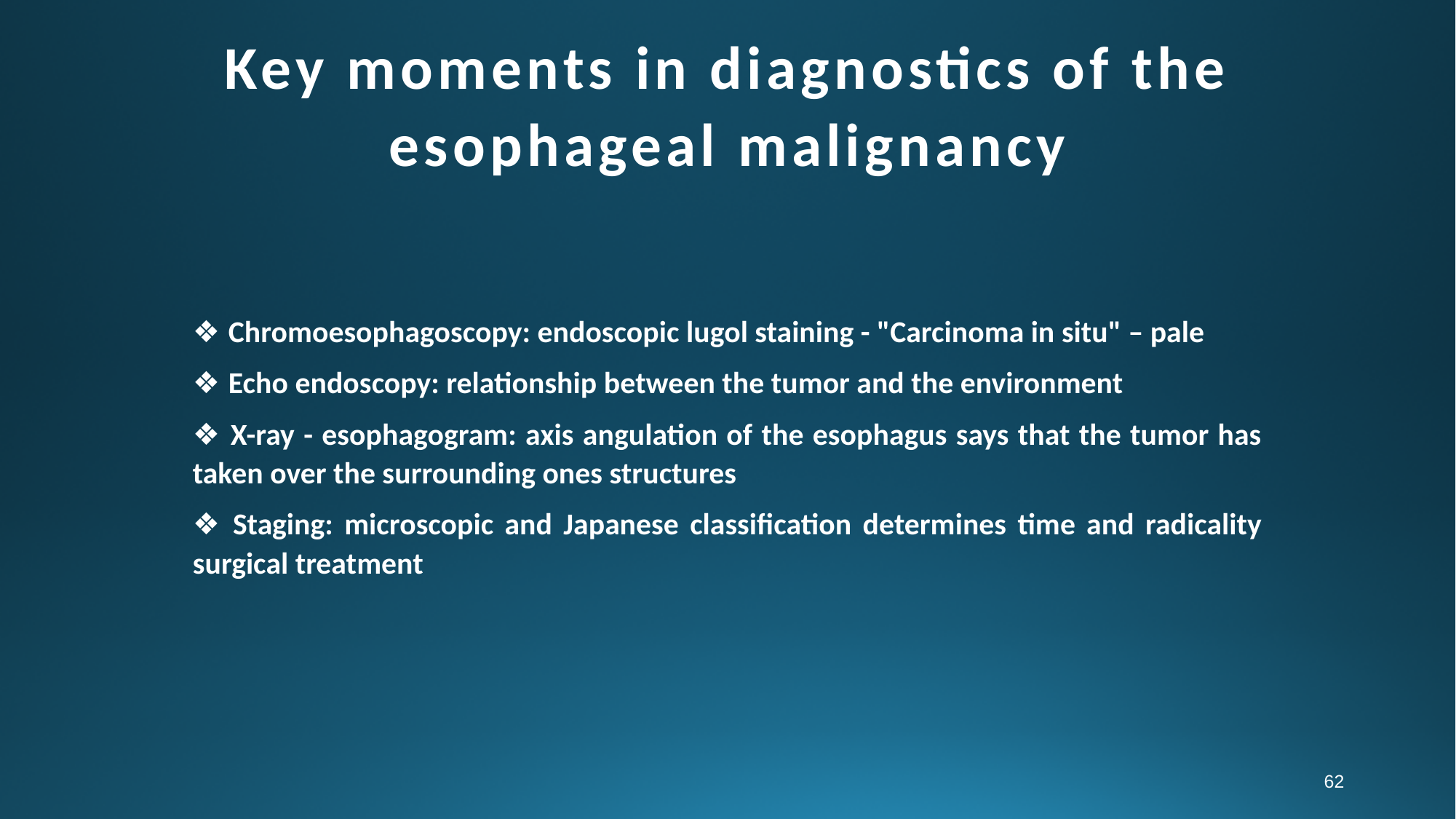

# Key moments in diagnostics of the esophageal malignancy

❖ Chromoesophagoscopy: endoscopic lugol staining - "Carcinoma in situ" – pale
❖ Echo endoscopy: relationship between the tumor and the environment
❖ X-ray - esophagogram: axis angulation of the esophagus says that the tumor has taken over the surrounding ones structures
❖ Staging: microscopic and Japanese classification determines time and radicality surgical treatment
62